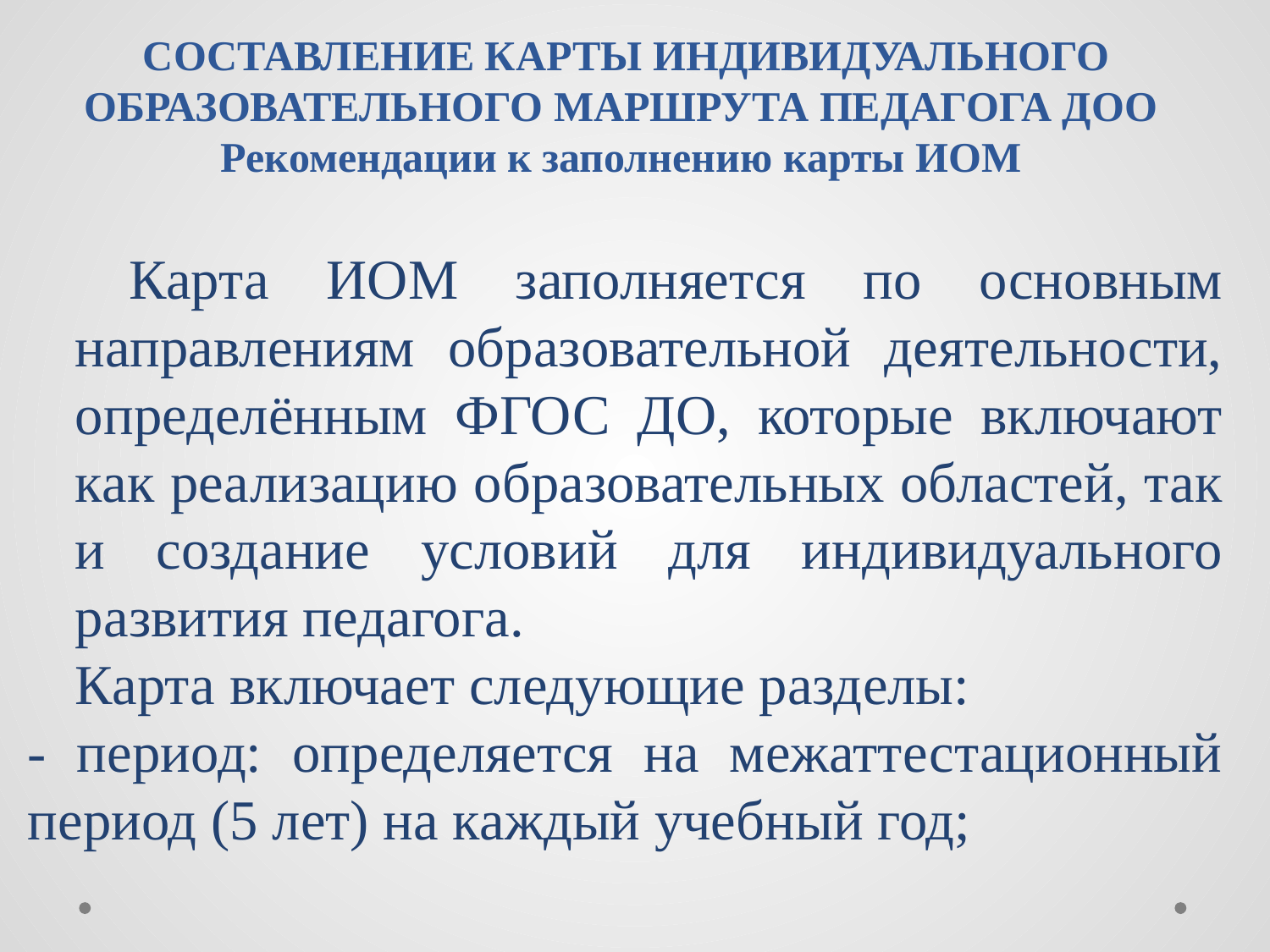

# Составление карты индивидуального образовательного маршрута педагога ДОО  Рекомендации к заполнению карты ИОМ
 Карта ИОМ заполняется по основным направлениям образовательной деятельности, определённым ФГОС ДО, которые включают как реализацию образовательных областей, так и создание условий для индивидуального развития педагога.
Карта включает следующие разделы:
- период: определяется на межаттестационный период (5 лет) на каждый учебный год;